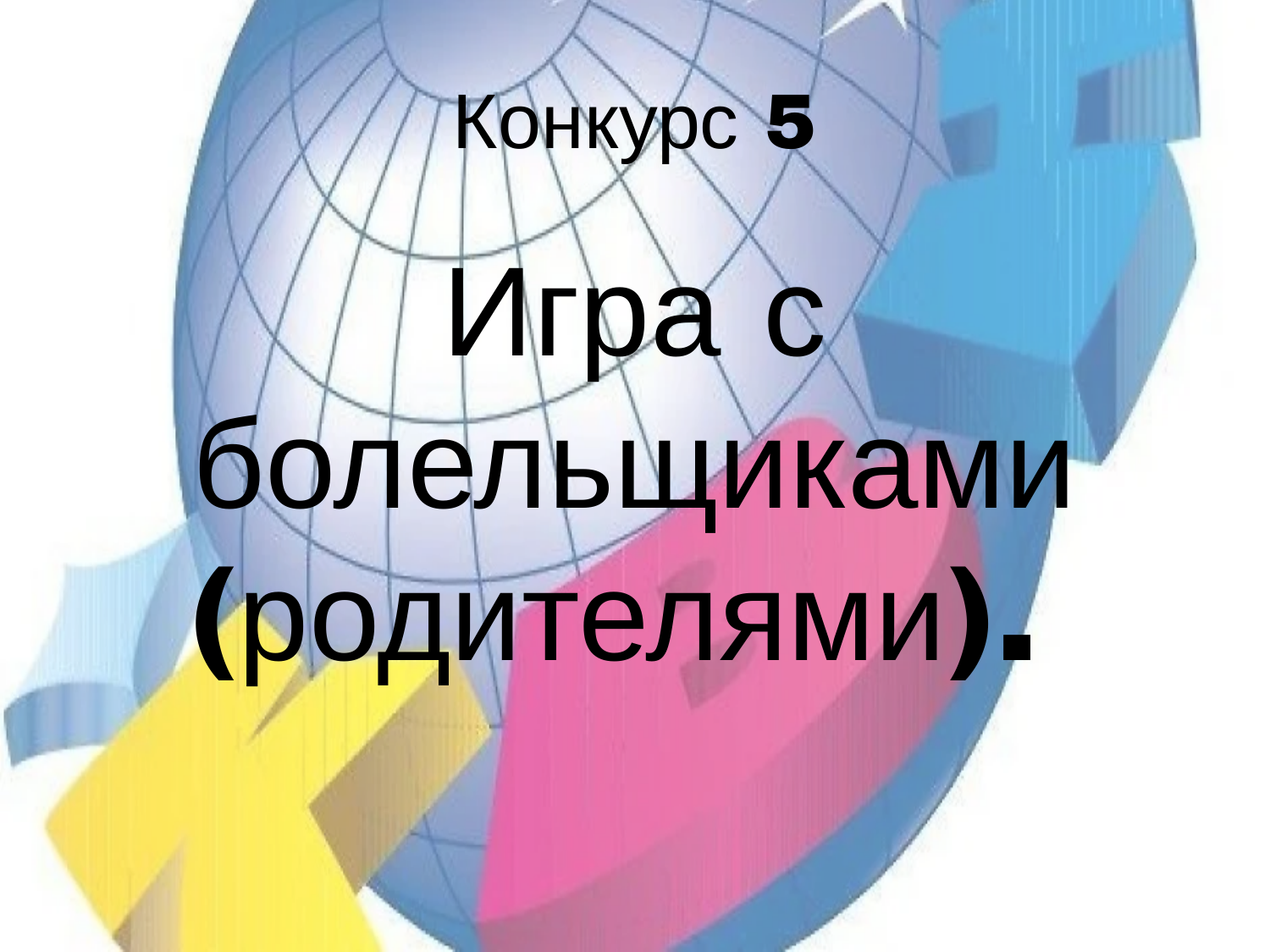

# Конкурс 5
Игра с болельщиками (родителями).